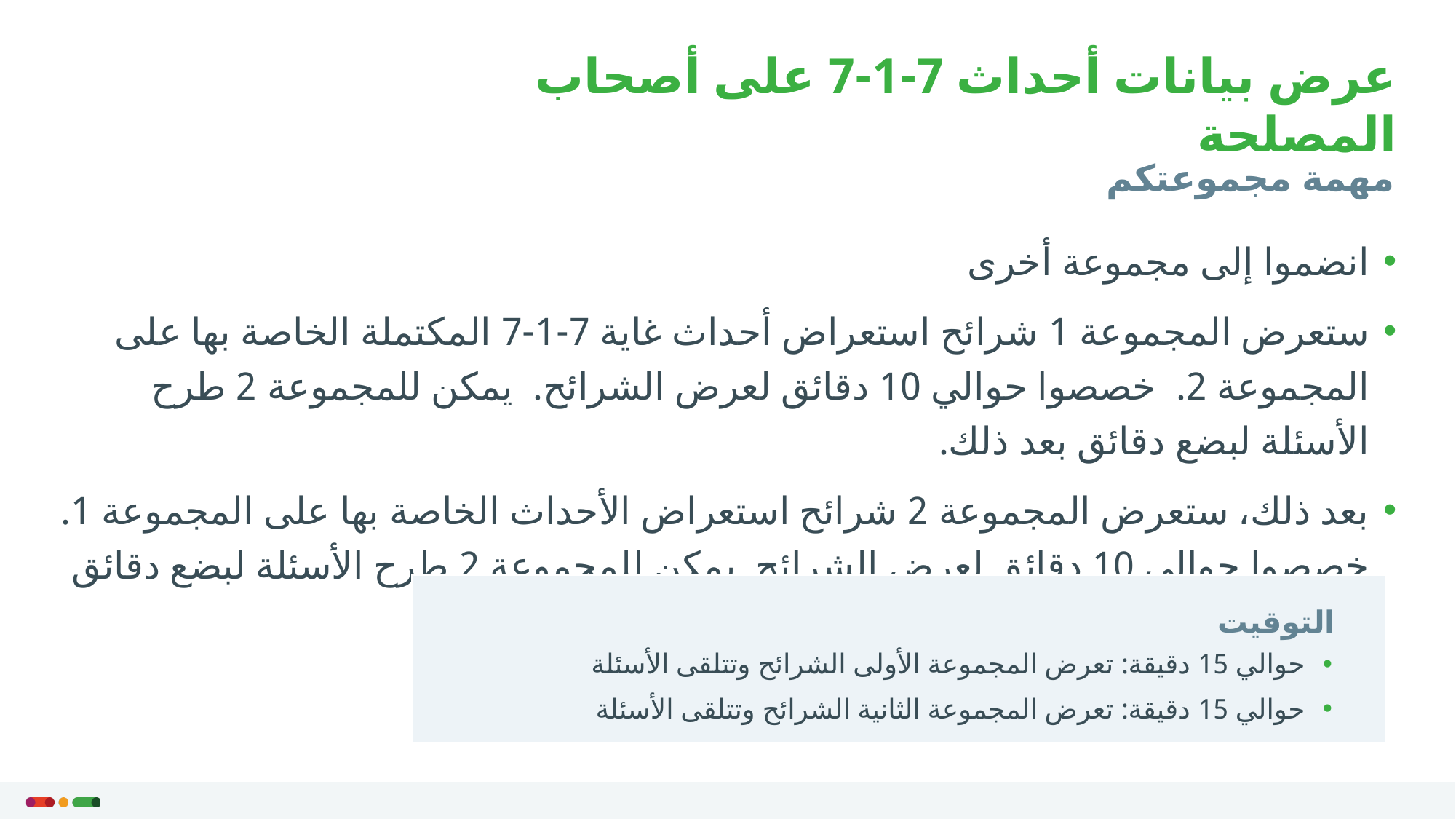

عرض بيانات أحداث 7-1-7 على أصحاب المصلحة
مهمة مجموعتكم
انضموا إلى مجموعة أخرى
ستعرض المجموعة 1 شرائح استعراض أحداث غاية 7-1-7 المكتملة الخاصة بها على المجموعة 2.  خصصوا حوالي 10 دقائق لعرض الشرائح.  يمكن للمجموعة 2 طرح الأسئلة لبضع دقائق بعد ذلك.
بعد ذلك، ستعرض المجموعة 2 شرائح استعراض الأحداث الخاصة بها على المجموعة 1. خصصوا حوالي 10 دقائق لعرض الشرائح. يمكن للمجموعة 2 طرح الأسئلة لبضع دقائق بعد ذلك.

 التوقيت
حوالي 15 دقيقة: تعرض المجموعة الأولى الشرائح وتتلقى الأسئلة
حوالي 15 دقيقة: تعرض المجموعة الثانية الشرائح وتتلقى الأسئلة